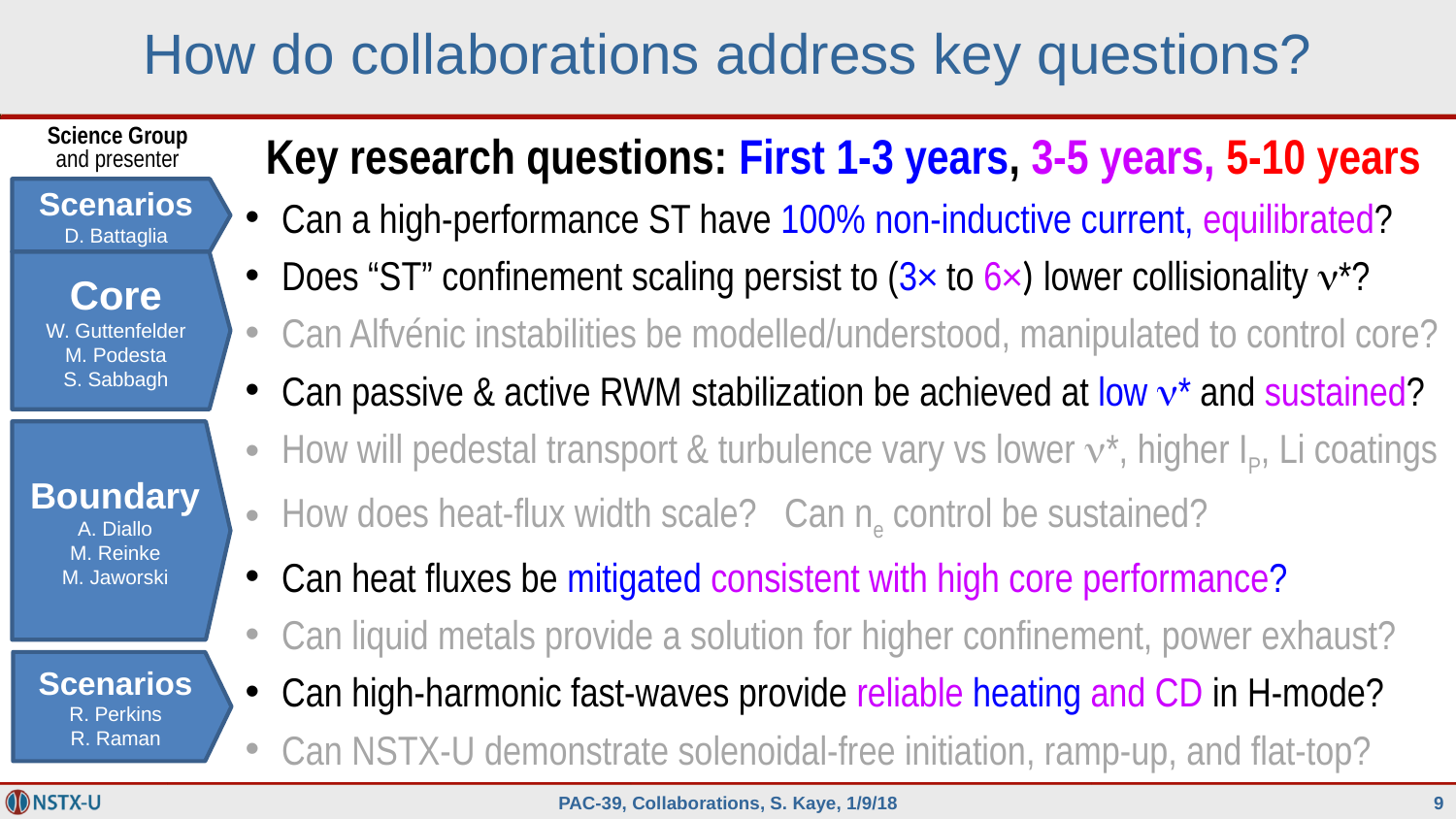

# How do collaborations address key questions?
Science Group and presenter
Key research questions: First 1-3 years, 3-5 years, 5-10 years
Can a high-performance ST have 100% non-inductive current, equilibrated?
Does “ST” confinement scaling persist to (3× to 6×) lower collisionality ν*?
Can Alfvénic instabilities be modelled/understood, manipulated to control core?
Can passive & active RWM stabilization be achieved at low ν* and sustained?
How will pedestal transport & turbulence vary vs lower ν*, higher IP, Li coatings
How does heat-flux width scale?   Can ne control be sustained?
Can heat fluxes be mitigated consistent with high core performance?
Can liquid metals provide a solution for higher confinement, power exhaust?
Can high-harmonic fast-waves provide reliable heating and CD in H-mode?
Can NSTX-U demonstrate solenoidal-free initiation, ramp-up, and flat-top?
Scenarios
D. Battaglia
Core
W. Guttenfelder
M. Podesta
S. Sabbagh
Boundary
A. Diallo
M. Reinke
M. Jaworski
Scenarios
R. Perkins
R. Raman